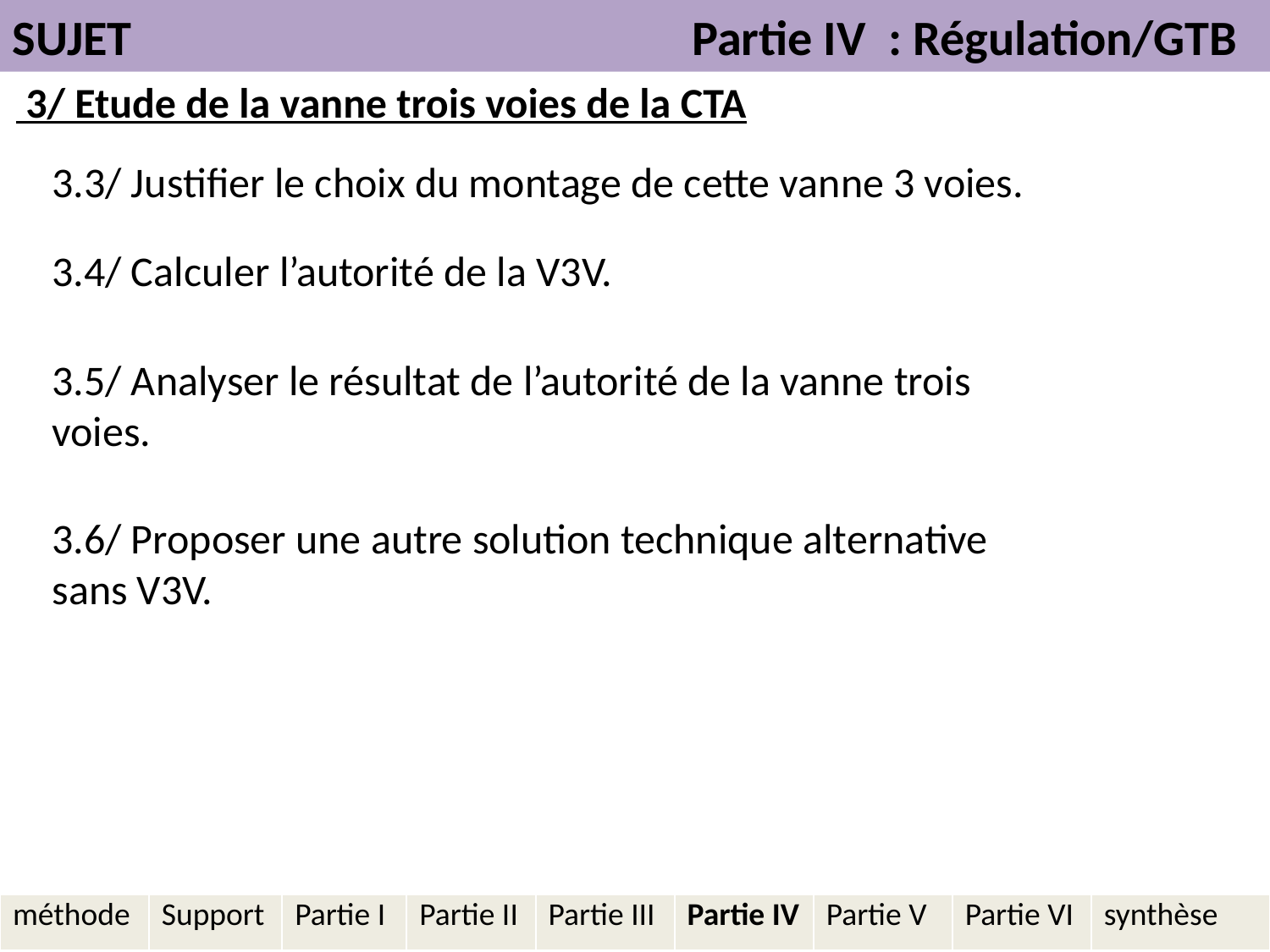

SUJET                                                  Partie IV  : Régulation/GTB
 3/ Etude de la vanne trois voies de la CTA
3.3/ Justifier le choix du montage de cette vanne 3 voies.
3.4/ Calculer l’autorité de la V3V.
3.5/ Analyser le résultat de l’autorité de la vanne trois voies.
3.6/ Proposer une autre solution technique alternative sans V3V.

| méthode | Support | Partie I | Partie II | Partie III | Partie IV | Partie V | Partie VI | synthèse |
| --- | --- | --- | --- | --- | --- | --- | --- | --- |